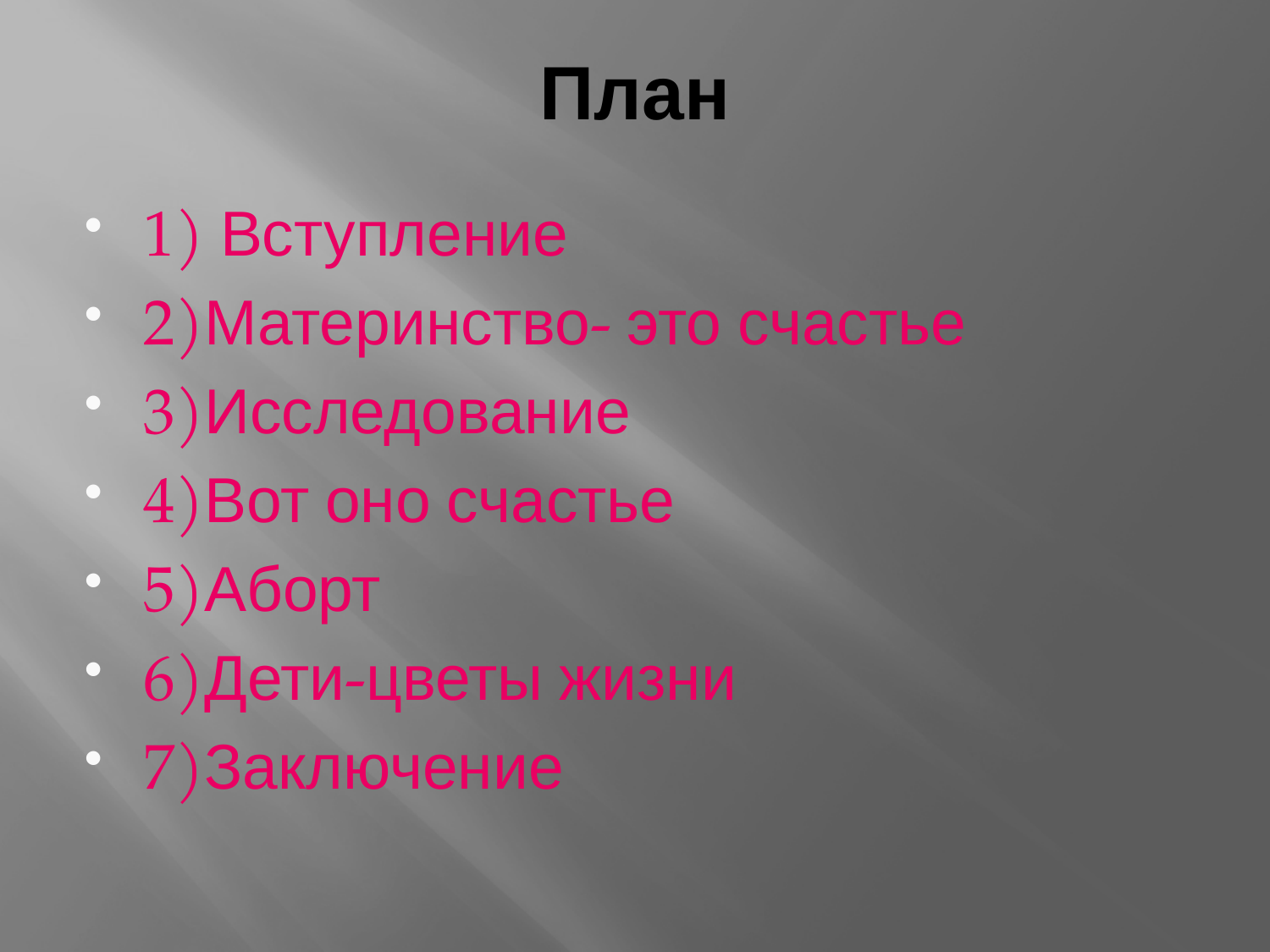

# План
1) Вступление
2)Материнство- это счастье
3)Исследование
4)Вот оно счастье
5)Аборт
6)Дети-цветы жизни
7)Заключение